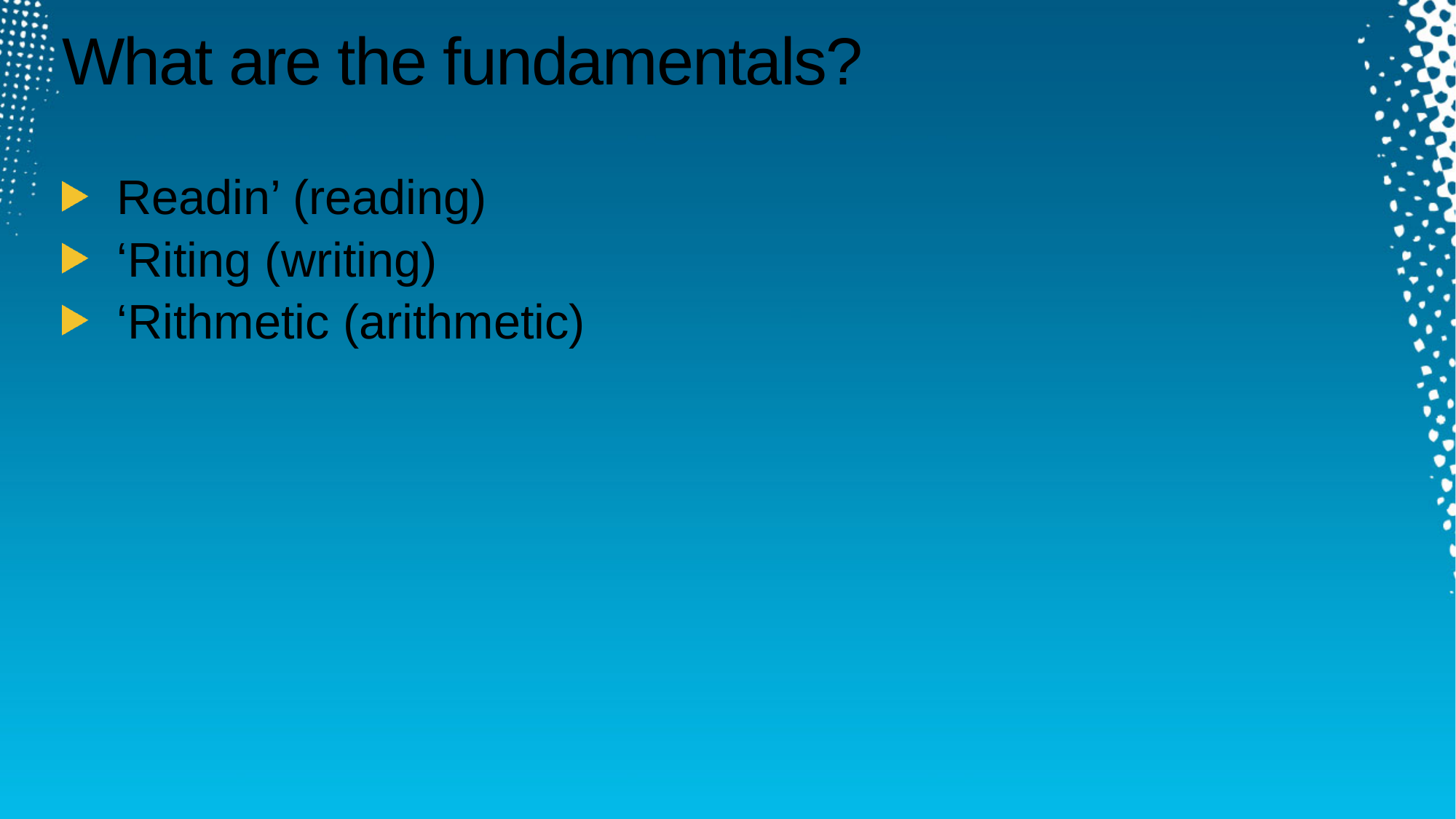

# What are the fundamentals?
Readin’ (reading)
‘Riting (writing)
‘Rithmetic (arithmetic)